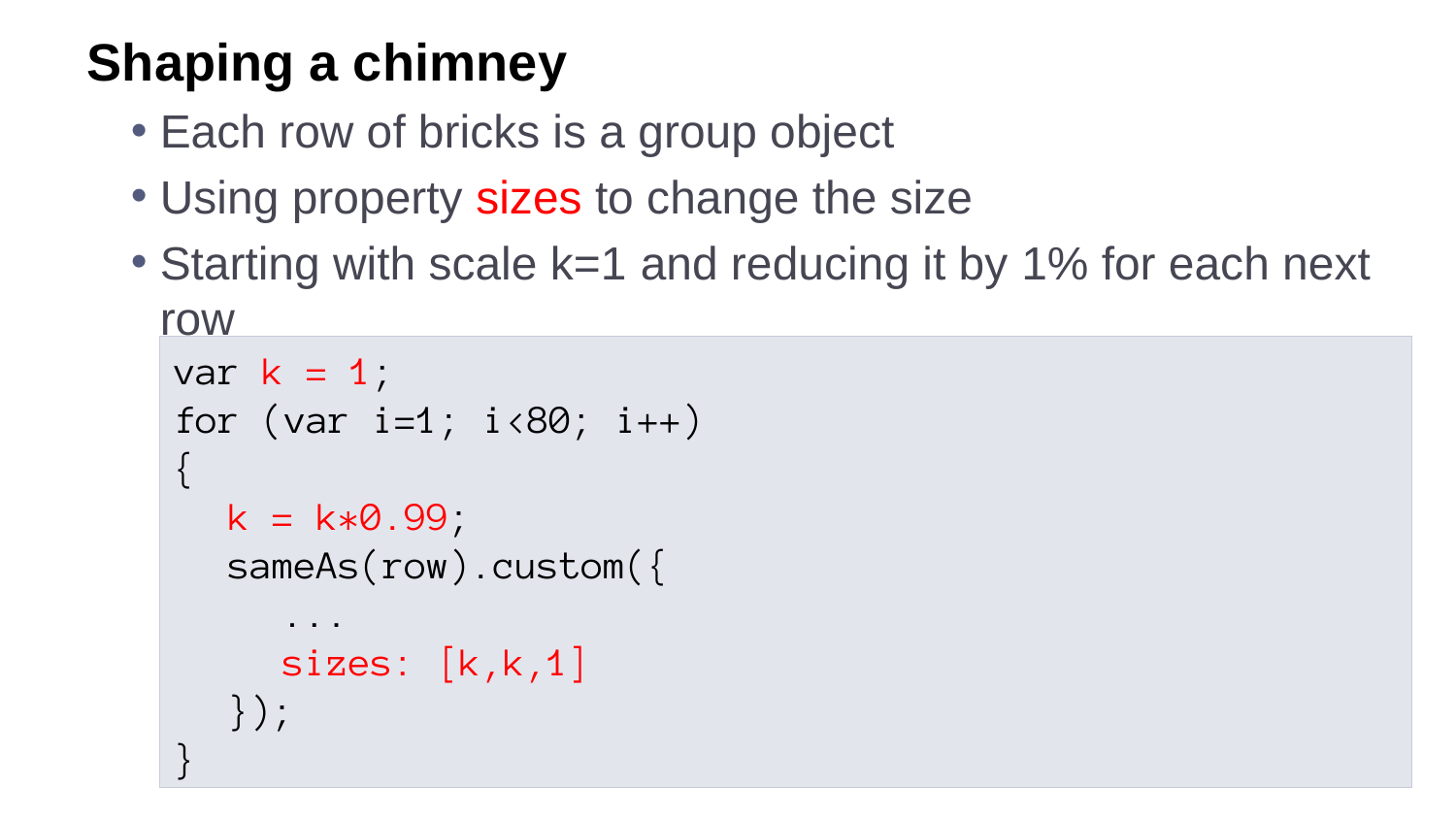

Shaping a chimney
Each row of bricks is a group object
Using property sizes to change the size
Starting with scale k=1 and reducing it by 1% for each next row
var k = 1;
for (var i=1; i<80; i++)
{
	k = k*0.99;
	sameAs(row).custom({
		...
 		sizes: [k,k,1]
	});
}